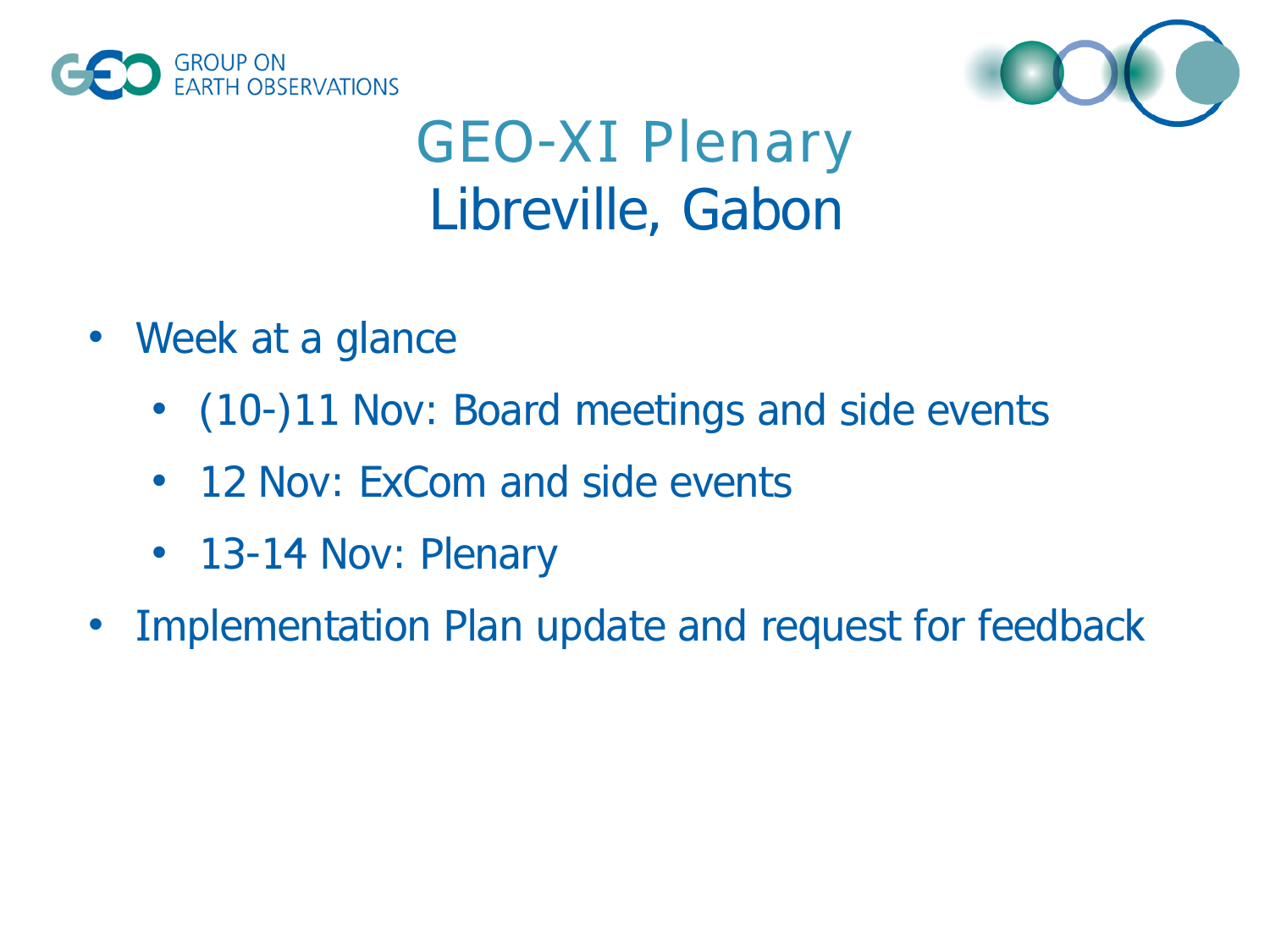

GEO-XI Plenary
Libreville, Gabon

Week at a glance
(10-)11 Nov: Board meetings and side events
12 Nov: ExCom and side events
13-14 Nov: Plenary
Implementation Plan update and request for feedback